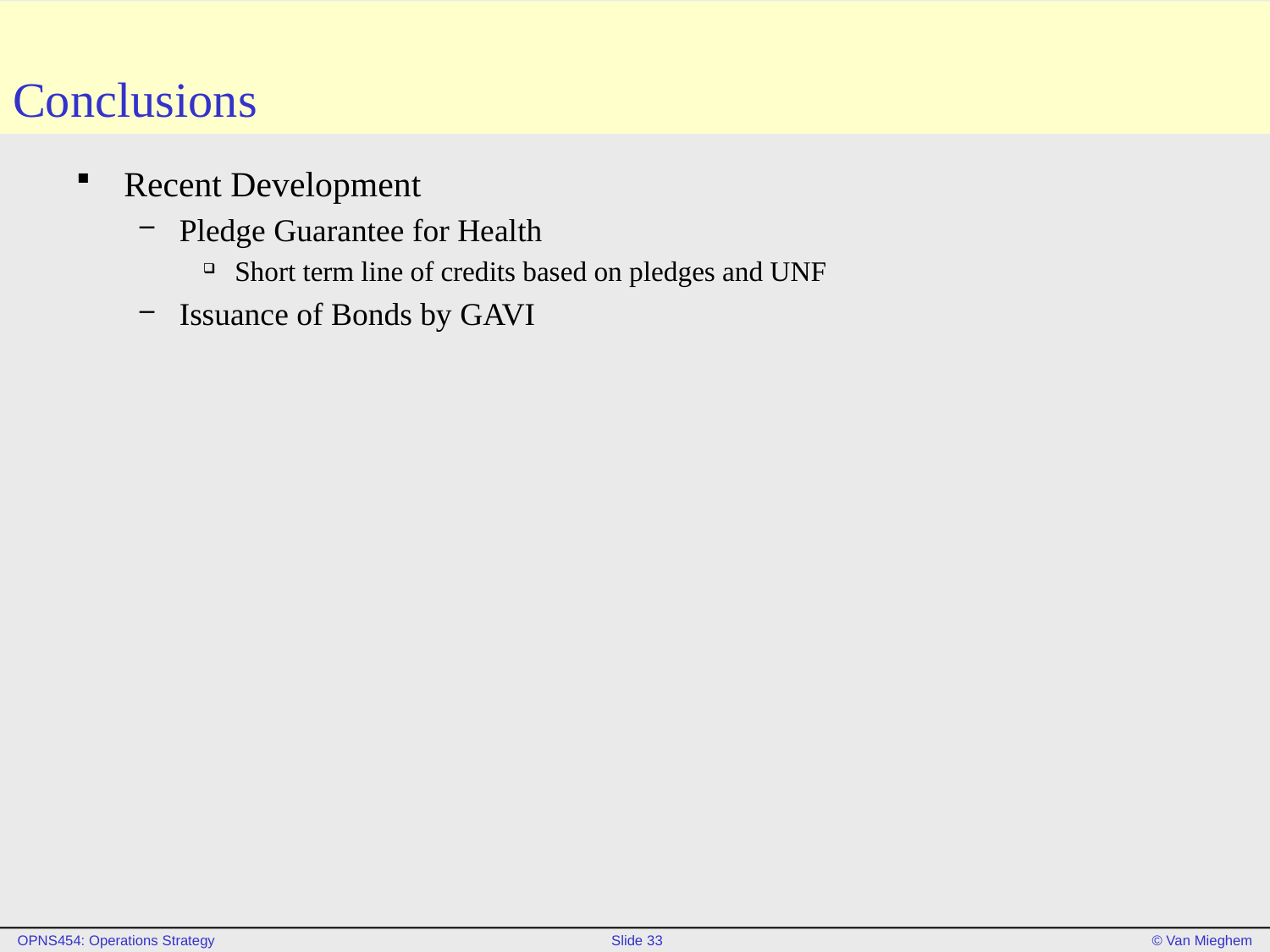

# Conclusions
Recent Development
Pledge Guarantee for Health
Short term line of credits based on pledges and UNF
Issuance of Bonds by GAVI